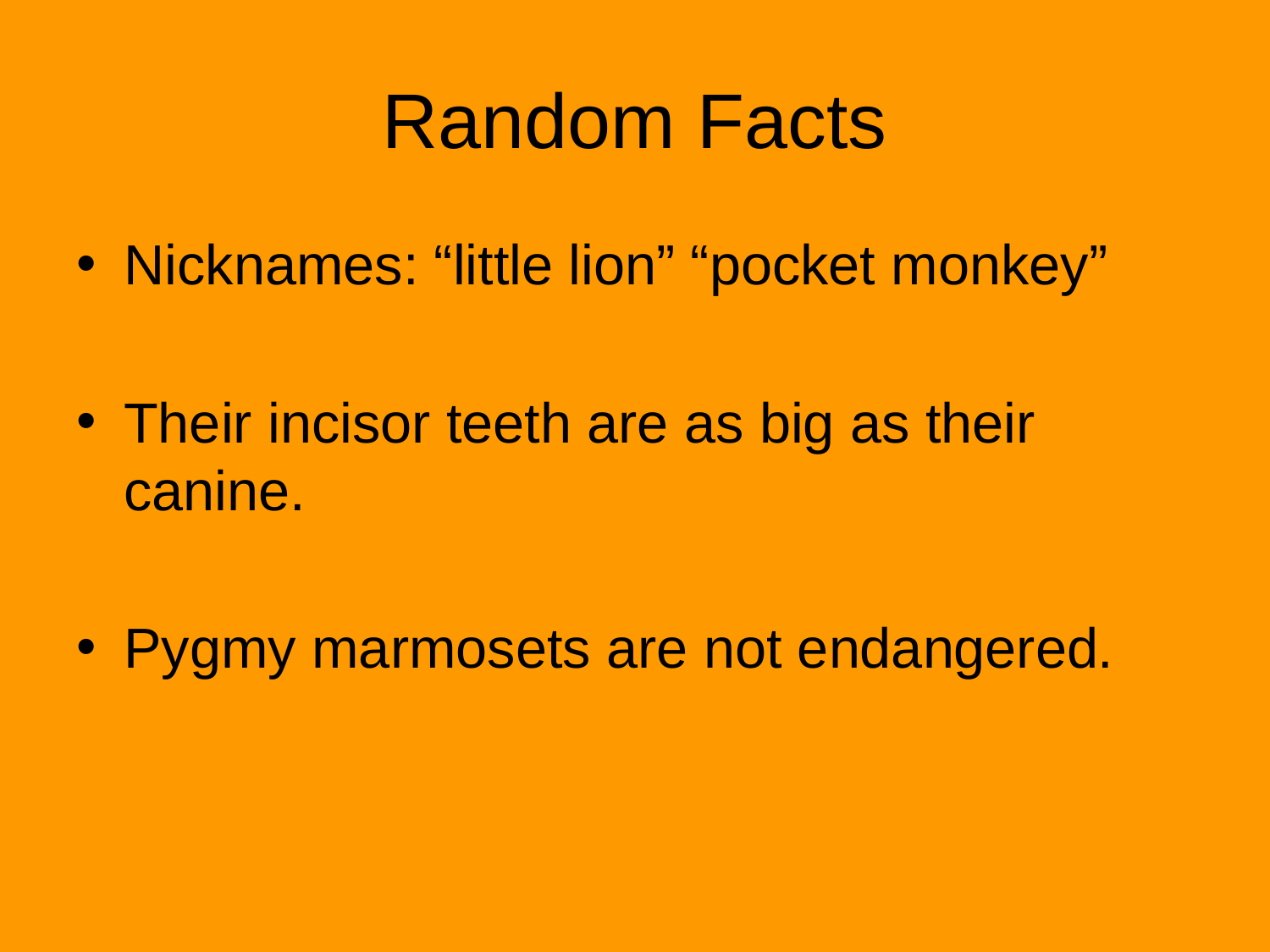

# Random Facts
Nicknames: “little lion” “pocket monkey”

Their incisor teeth are as big as their canine.

Pygmy marmosets are not endangered.